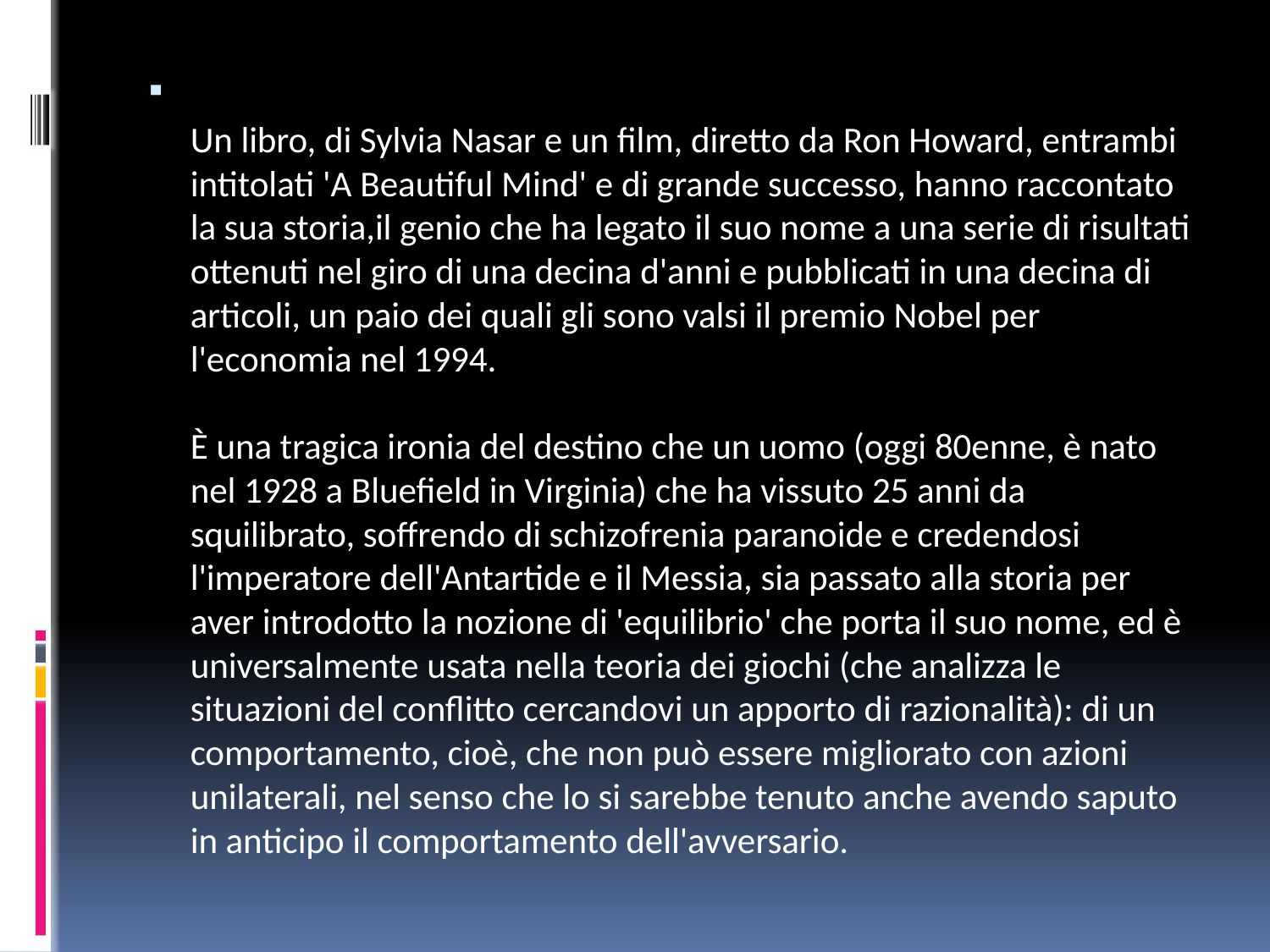

Un libro, di Sylvia Nasar e un film, diretto da Ron Howard, entrambi intitolati 'A Beautiful Mind' e di grande successo, hanno raccontato la sua storia,il genio che ha legato il suo nome a una serie di risultati ottenuti nel giro di una decina d'anni e pubblicati in una decina di articoli, un paio dei quali gli sono valsi il premio Nobel per l'economia nel 1994.
È una tragica ironia del destino che un uomo (oggi 80enne, è nato nel 1928 a Bluefield in Virginia) che ha vissuto 25 anni da squilibrato, soffrendo di schizofrenia paranoide e credendosi l'imperatore dell'Antartide e il Messia, sia passato alla storia per aver introdotto la nozione di 'equilibrio' che porta il suo nome, ed è universalmente usata nella teoria dei giochi (che analizza le situazioni del conflitto cercandovi un apporto di razionalità): di un comportamento, cioè, che non può essere migliorato con azioni unilaterali, nel senso che lo si sarebbe tenuto anche avendo saputo in anticipo il comportamento dell'avversario.